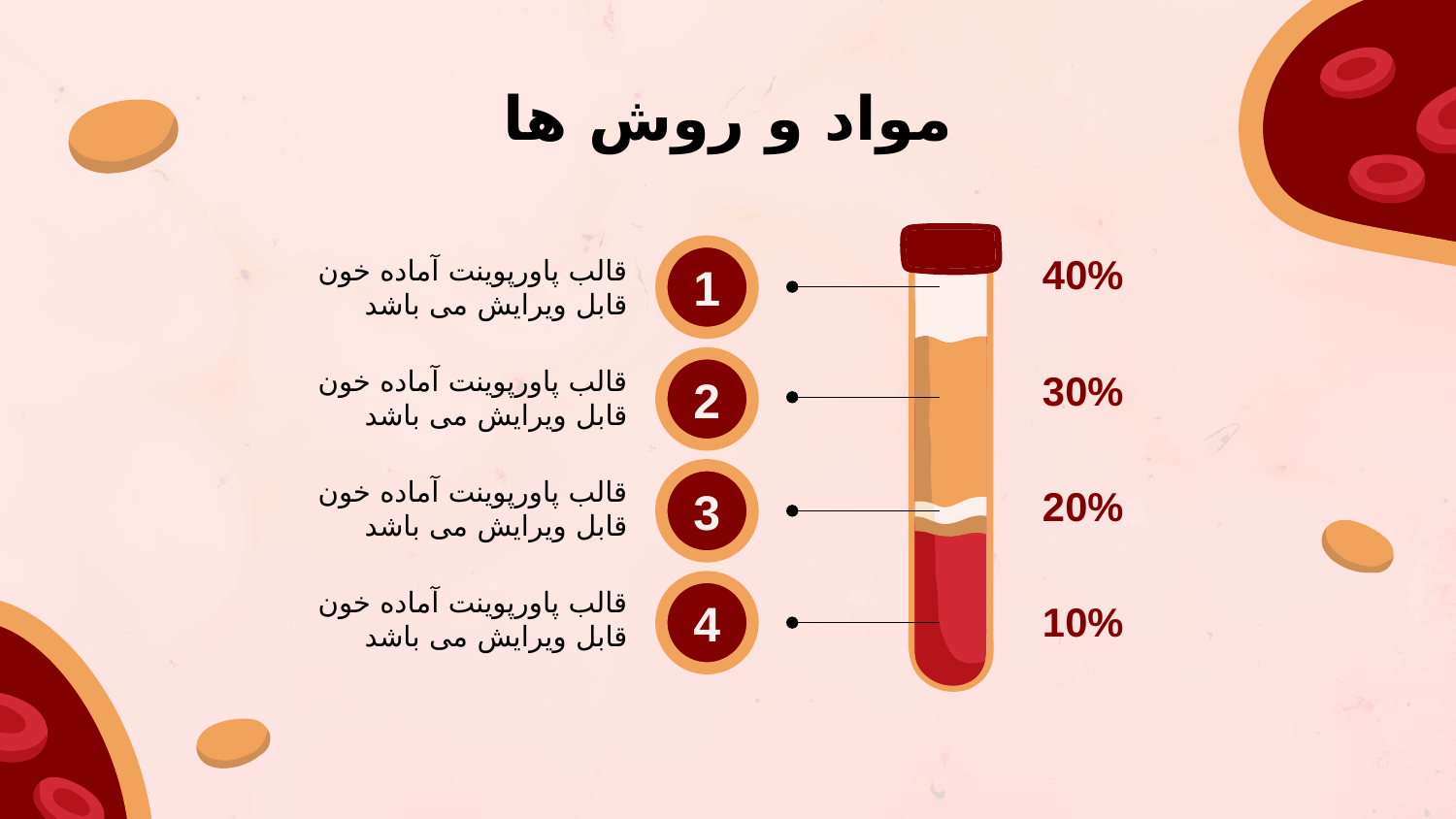

# مواد و روش ها

40%
1
قالب پاورپوینت آماده خون قابل ویرایش می باشد
30%
2
قالب پاورپوینت آماده خون قابل ویرایش می باشد
20%
3
قالب پاورپوینت آماده خون قابل ویرایش می باشد

4
10%
قالب پاورپوینت آماده خون قابل ویرایش می باشد